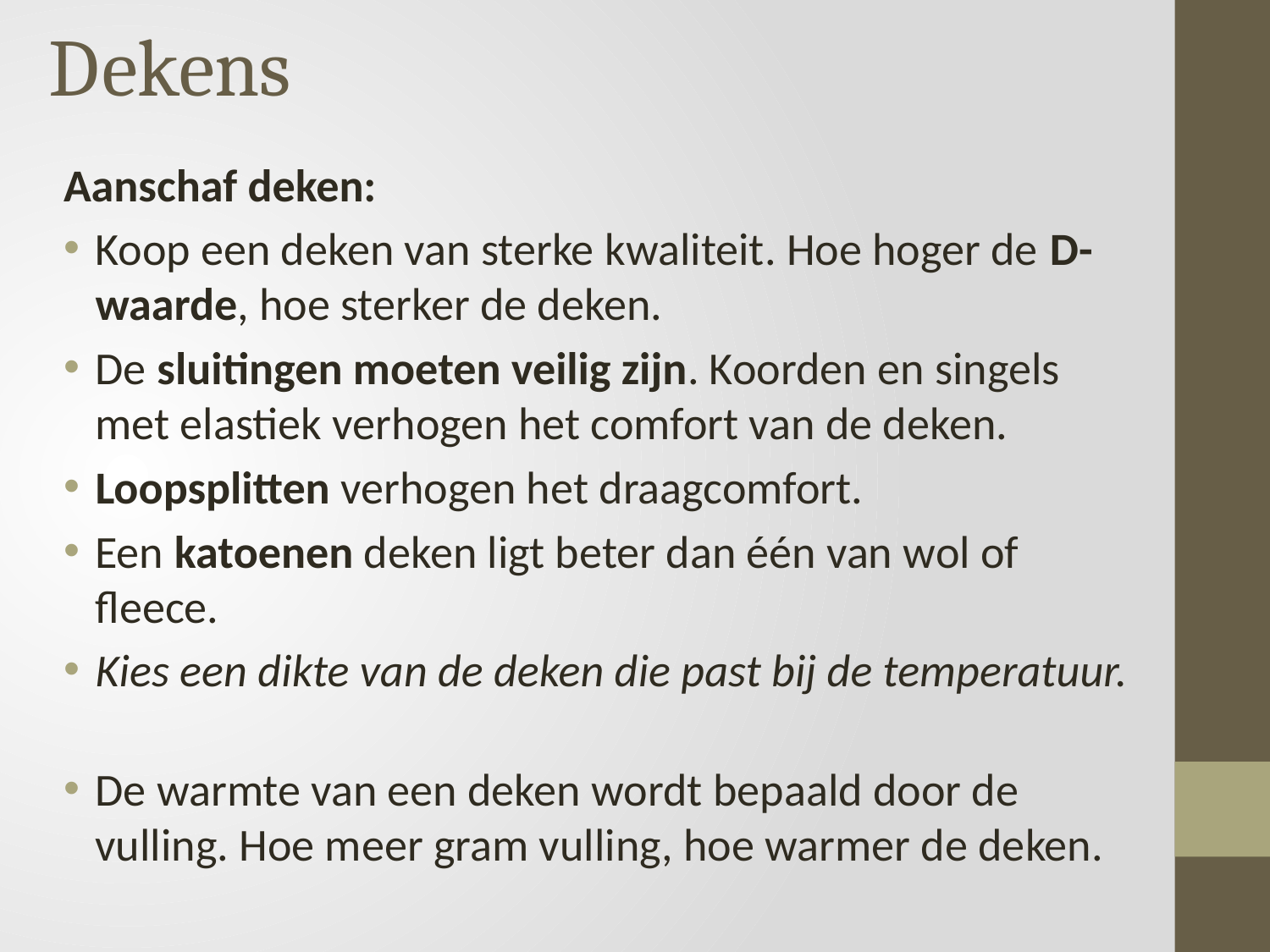

# Dekens
Aanschaf deken:
Koop een deken van sterke kwaliteit. Hoe hoger de D-waarde, hoe sterker de deken.
De sluitingen moeten veilig zijn. Koorden en singels met elastiek verhogen het comfort van de deken.
Loopsplitten verhogen het draagcomfort.
Een katoenen deken ligt beter dan één van wol of fleece.
Kies een dikte van de deken die past bij de temperatuur.
De warmte van een deken wordt bepaald door de vulling. Hoe meer gram vulling, hoe warmer de deken.